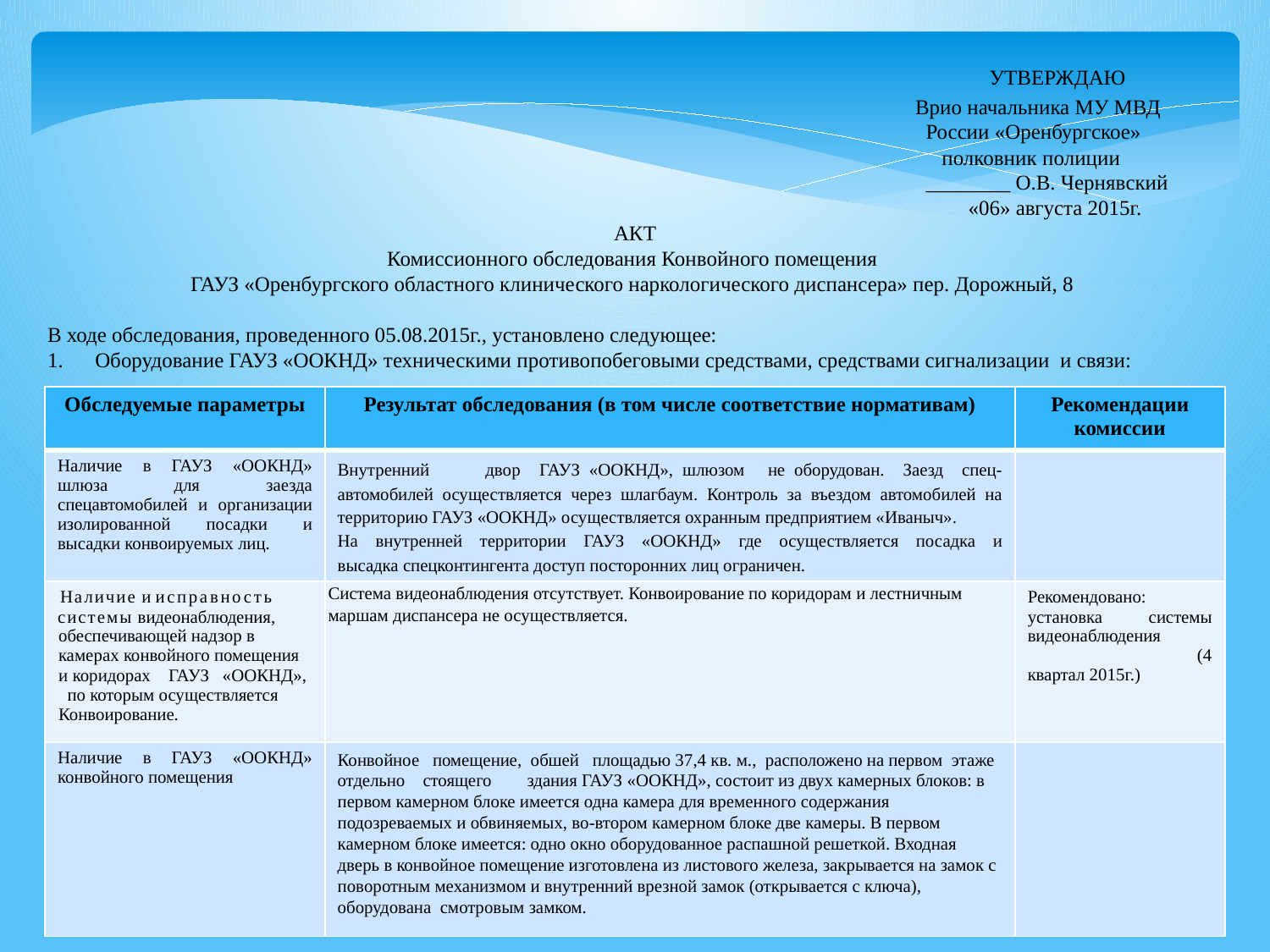

УТВЕРЖДАЮ
						                    Врио начальника МУ МВД
                                                                                                                                                                      России «Оренбургское»
                                                                                                                                                                         полковник полиции
                                                                                                                                                                      ________ О.В. Чернявский
                                                                                                                                                                              «06» августа 2015г.
АКТ
Комиссионного обследования Конвойного помещения
ГАУЗ «Оренбургского областного клинического наркологического диспансера» пер. Дорожный, 8

В ходе обследования, проведенного 05.08.2015г., установлено следующее:
Оборудование ГАУЗ «ООКНД» техническими противопобеговыми средствами, средствами сигнализации  и связи:
| Обследуемые параметры | Результат обследования (в том числе соответствие нормативам) | Рекомендации комиссии |
| --- | --- | --- |
| Наличие в ГАУЗ «ООКНД» шлюза для заезда спецавтомобилей и организации изолированной посадки и высадки конвоируемых лиц. | Внутренний двор ГАУЗ «ООКНД», шлюзом не оборудован. Заезд спец-автомобилей осуществляется через шлагбаум. Контроль за въездом автомобилей на территорию ГАУЗ «ООКНД» осуществляется охранным предприятием «Иваныч». На внутренней территории ГАУЗ «ООКНД» где осуществляется посадка и высадка спецконтингента доступ посторонних лиц ограничен. |  |
| Наличие и исправность системы видеонаблюдения, обеспечивающей надзор в камерах конвойного помещения и коридорах ГАУЗ «ООКНД», по которым осуществляется Конвоирование. | Система видеонаблюдения отсутствует. Конвоирование по коридорам и лестничным маршам диспансера не осуществляется. | Рекомендовано: установка системы видеонаблюдения (4 квартал 2015г.) |
| Наличие в ГАУЗ «ООКНД» конвойного помещения | Конвойное помещение, обшей площадью 37,4 кв. м., расположено на первом этаже отдельно стоящего здания ГАУЗ «ООКНД», состоит из двух камерных блоков: в первом камерном блоке имеется одна камера для временного содержания подозреваемых и обвиняемых, во-втором камерном блоке две камеры. В первом камерном блоке имеется: одно окно оборудованное распашной решеткой. Входная дверь в конвойное помещение изготовлена из листового железа, закрывается на замок с поворотным механизмом и внутренний врезной замок (открывается с ключа), оборудована смотровым замком. |  |